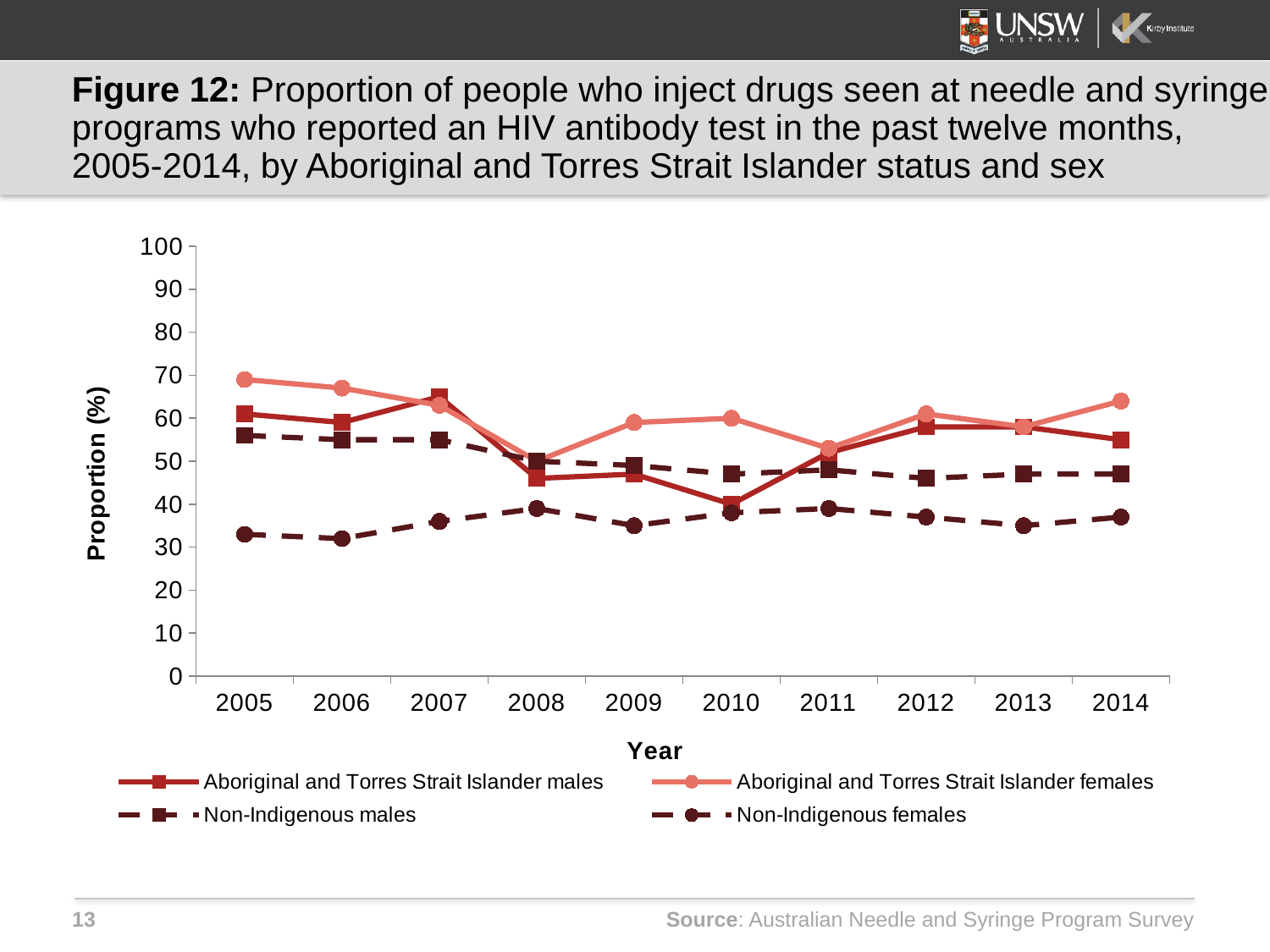

# Figure 12: Proportion of people who inject drugs seen at needle and syringe programs who reported an HIV antibody test in the past twelve months, 2005-2014, by Aboriginal and Torres Strait Islander status and sex

### Chart

| Category | Aboriginal and Torres Strait Islander males | Aboriginal and Torres Strait Islander females | Non-Indigenous males | Non-Indigenous females |
|---|---|---|---|---|
| 2005 | 61.0 | 69.0 | 56.0 | 33.0 |
| 2006 | 59.0 | 67.0 | 55.0 | 32.0 |
| 2007 | 65.0 | 63.0 | 55.0 | 36.0 |
| 2008 | 46.0 | 50.0 | 50.0 | 39.0 |
| 2009 | 47.0 | 59.0 | 49.0 | 35.0 |
| 2010 | 40.0 | 60.0 | 47.0 | 38.0 |
| 2011 | 52.0 | 53.0 | 48.0 | 39.0 |
| 2012 | 58.0 | 61.0 | 46.0 | 37.0 |
| 2013 | 58.0 | 58.0 | 47.0 | 35.0 |
| 2014 | 55.0 | 64.0 | 47.0 | 37.0 |
Source: Australian Needle and Syringe Program Survey

13